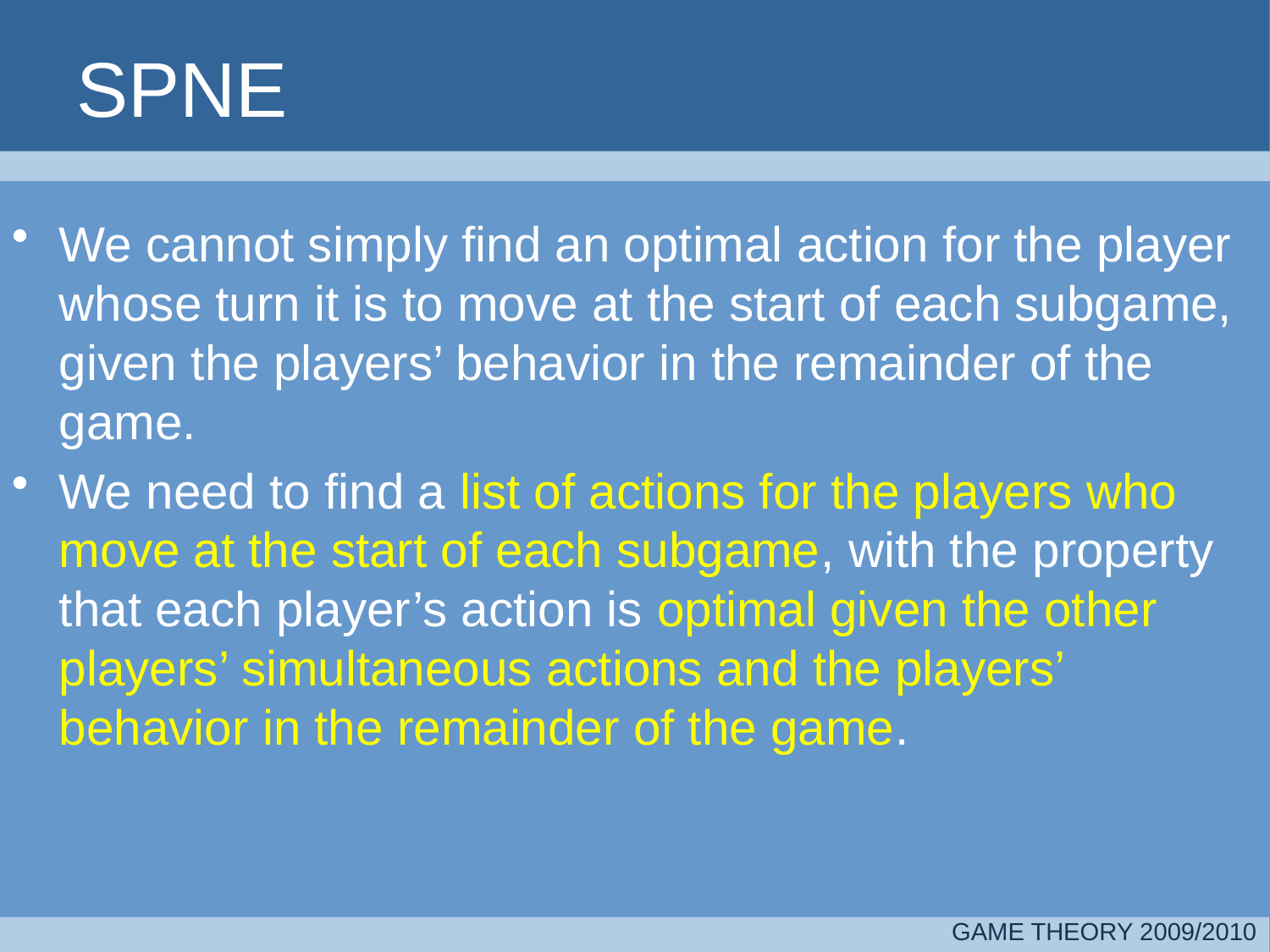

# SPNE
We cannot simply find an optimal action for the player whose turn it is to move at the start of each subgame, given the players’ behavior in the remainder of the game.
We need to find a list of actions for the players who move at the start of each subgame, with the property that each player’s action is optimal given the other players’ simultaneous actions and the players’ behavior in the remainder of the game.
GAME THEORY 2009/2010